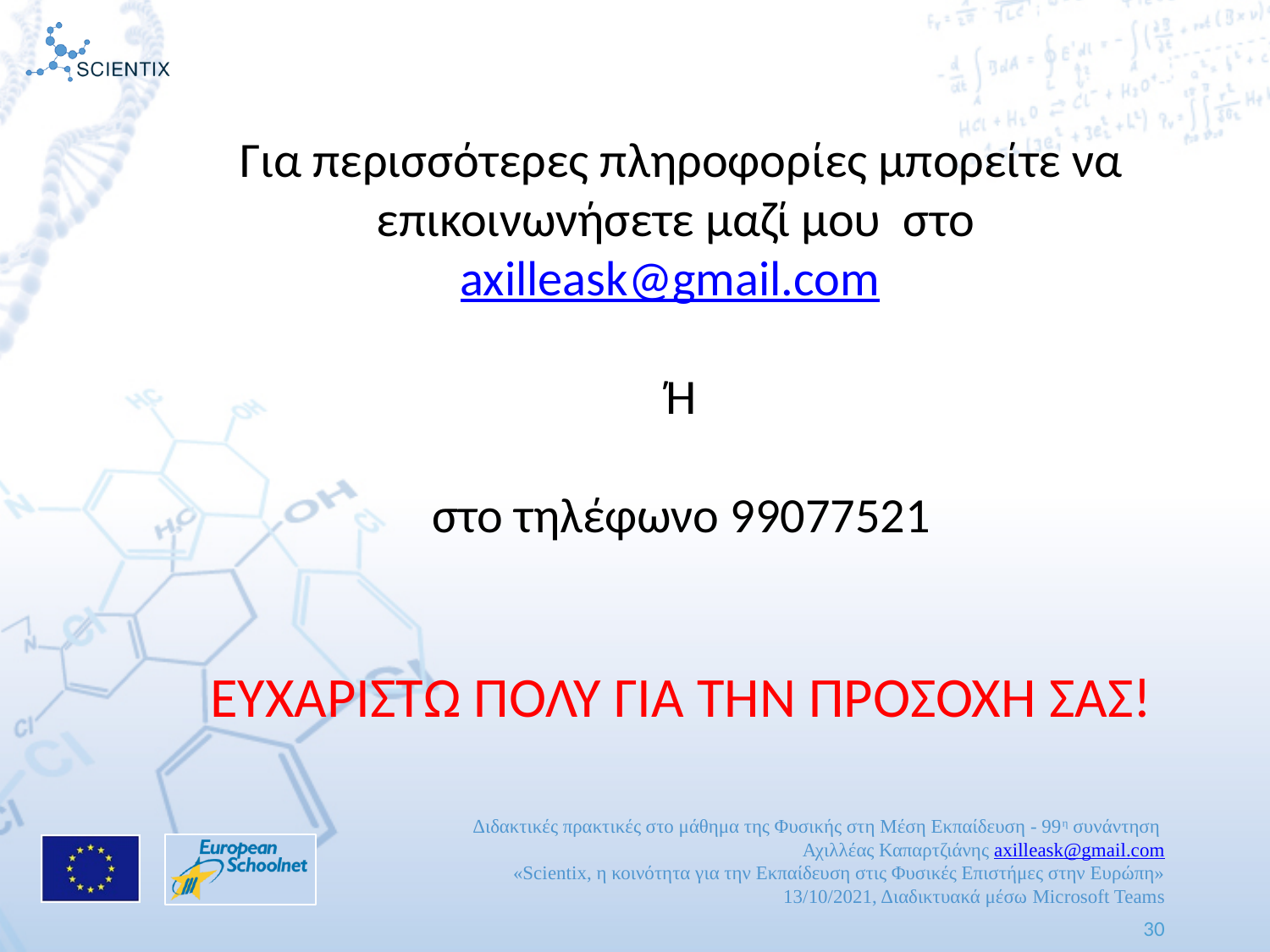

Για περισσότερες πληροφορίες μπορείτε να επικοινωνήσετε μαζί μου  στο
 axilleask@gmail.com

Ή

στο τηλέφωνο 99077521

ΕΥΧΑΡΙΣΤΩ ΠΟΛΥ ΓΙΑ ΤΗΝ ΠΡΟΣΟΧΗ ΣΑΣ!